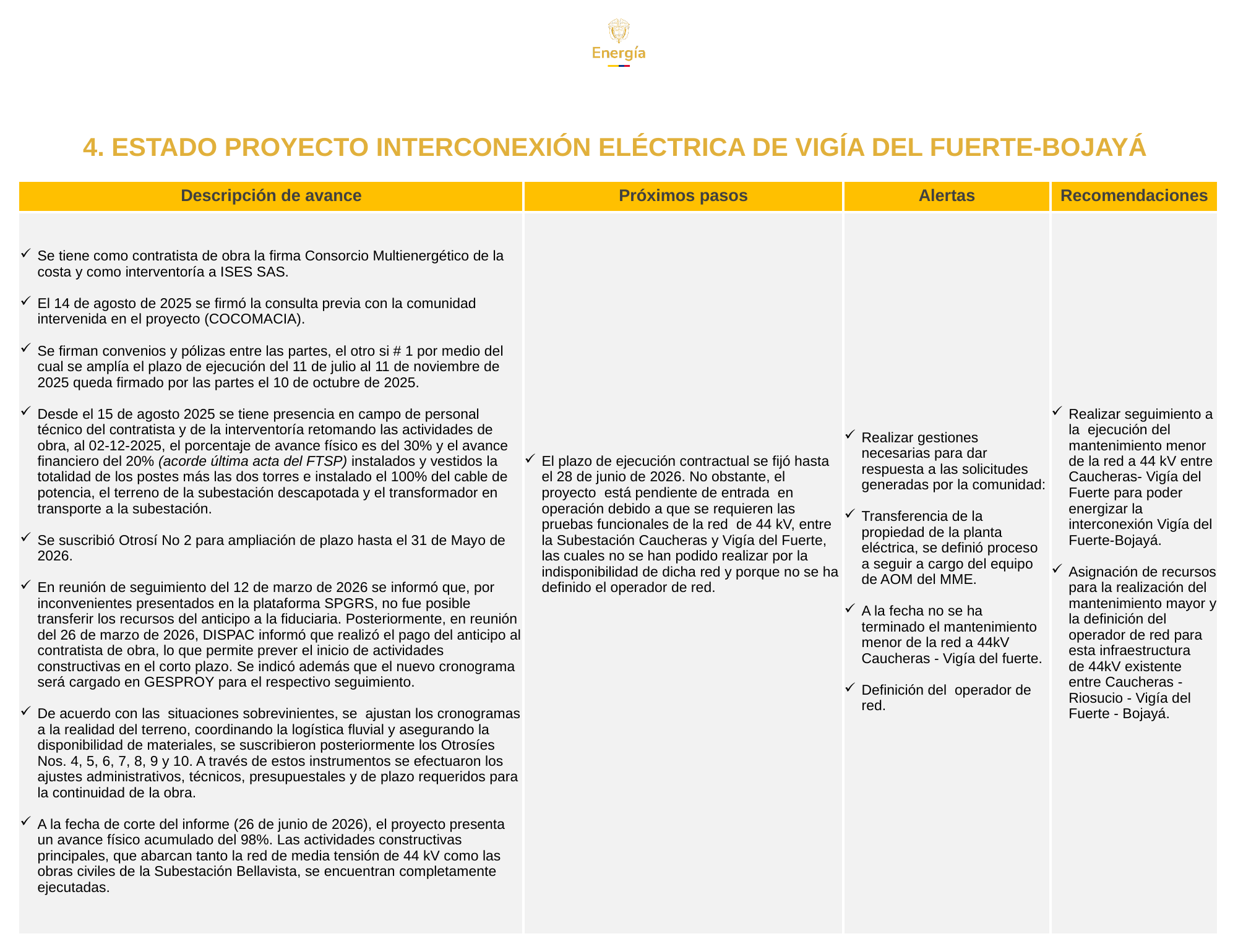

4. ESTADO PROYECTO INTERCONEXIÓN ELÉCTRICA DE VIGÍA DEL FUERTE-BOJAYÁ
| Descripción de avance | Próximos pasos | Alertas | Recomendaciones |
| --- | --- | --- | --- |
| Se tiene como contratista de obra la firma Consorcio Multienergético de la costa y como interventoría a ISES SAS. El 14 de agosto de 2025 se firmó la consulta previa con la comunidad intervenida en el proyecto (COCOMACIA). Se firman convenios y pólizas entre las partes, el otro si # 1 por medio del cual se amplía el plazo de ejecución del 11 de julio al 11 de noviembre de 2025 queda firmado por las partes el 10 de octubre de 2025. Desde el 15 de agosto 2025 se tiene presencia en campo de personal técnico del contratista y de la interventoría retomando las actividades de obra, al 02-12-2025, el porcentaje de avance físico es del 30% y el avance financiero del 20% (acorde última acta del FTSP) instalados y vestidos la totalidad de los postes más las dos torres e instalado el 100% del cable de potencia, el terreno de la subestación descapotada y el transformador en transporte a la subestación. Se suscribió Otrosí No 2 para ampliación de plazo hasta el 31 de Mayo de 2026. En reunión de seguimiento del 12 de marzo de 2026 se informó que, por inconvenientes presentados en la plataforma SPGRS, no fue posible transferir los recursos del anticipo a la fiduciaria. Posteriormente, en reunión del 26 de marzo de 2026, DISPAC informó que realizó el pago del anticipo al contratista de obra, lo que permite prever el inicio de actividades constructivas en el corto plazo. Se indicó además que el nuevo cronograma será cargado en GESPROY para el respectivo seguimiento. De acuerdo con las situaciones sobrevinientes, se ajustan los cronogramas a la realidad del terreno, coordinando la logística fluvial y asegurando la disponibilidad de materiales, se suscribieron posteriormente los Otrosíes Nos. 4, 5, 6, 7, 8, 9 y 10. A través de estos instrumentos se efectuaron los ajustes administrativos, técnicos, presupuestales y de plazo requeridos para la continuidad de la obra. A la fecha de corte del informe (26 de junio de 2026), el proyecto presenta  un avance físico acumulado del 98%. Las actividades constructivas principales, que abarcan tanto la red de media tensión de 44 kV como las obras civiles de la Subestación Bellavista, se encuentran completamente ejecutadas. | El plazo de ejecución contractual se fijó hasta el 28 de junio de 2026. No obstante, el proyecto  está pendiente de entrada en operación debido a que se requieren las pruebas funcionales de la red  de 44 kV, entre la Subestación Caucheras y Vigía del Fuerte, las cuales no se han podido realizar por la indisponibilidad de dicha red y porque no se ha definido el operador de red. | Realizar gestiones necesarias para dar respuesta a las solicitudes generadas por la comunidad: Transferencia de la propiedad de la planta eléctrica, se definió proceso a seguir a cargo del equipo de AOM del MME. A la fecha no se ha terminado el mantenimiento menor de la red a 44kV Caucheras - Vigía del fuerte. Definición del operador de red. | Realizar seguimiento a la  ejecución del mantenimiento menor de la red a 44 kV entre Caucheras- Vigía del Fuerte para poder energizar la interconexión Vigía del Fuerte-Bojayá.  Asignación de recursos para la realización del mantenimiento mayor y la definición del operador de red para esta infraestructura de 44kV existente entre Caucheras - Riosucio - Vigía del Fuerte - Bojayá. |